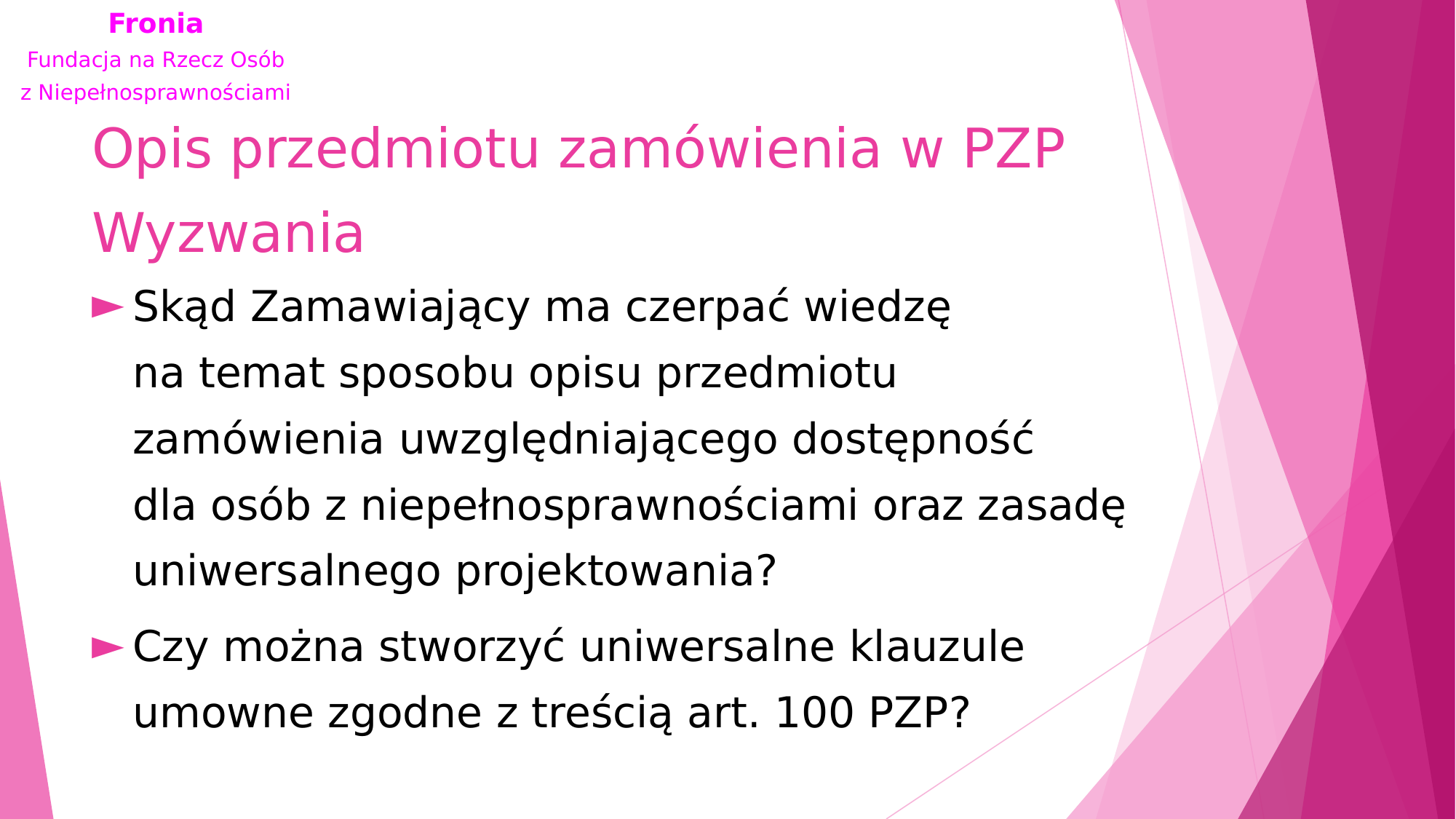

# Opis przedmiotu zamówienia w PZP Wyzwania
Skąd Zamawiający ma czerpać wiedzę na temat sposobu opisu przedmiotu zamówienia uwzględniającego dostępność dla osób z niepełnosprawnościami oraz zasadę uniwersalnego projektowania?
Czy można stworzyć uniwersalne klauzule umowne zgodne z treścią art. 100 PZP?